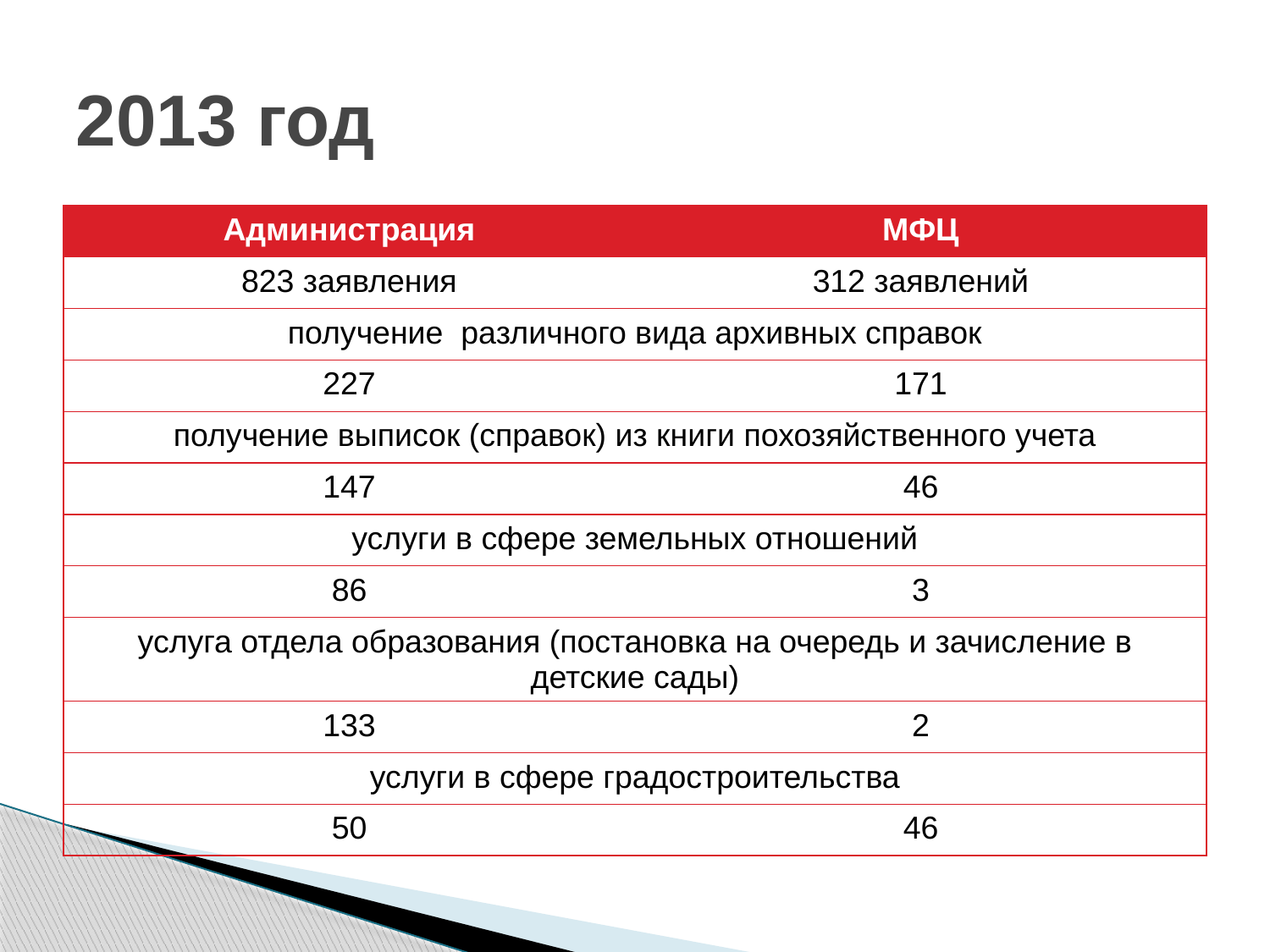

# 2013 год
| Администрация | МФЦ |
| --- | --- |
| 823 заявления | 312 заявлений |
| получение различного вида архивных справок |  |
| 227 | 171 |
| получение выписок (справок) из книги похозяйственного учета |  |
| 147 | 46 |
| услуги в сфере земельных отношений |  |
| 86 | 3 |
| услуга отдела образования (постановка на очередь и зачисление в детские сады) |  |
| 133 | 2 |
| услуги в сфере градостроительства |  |
| 50 | 46 |